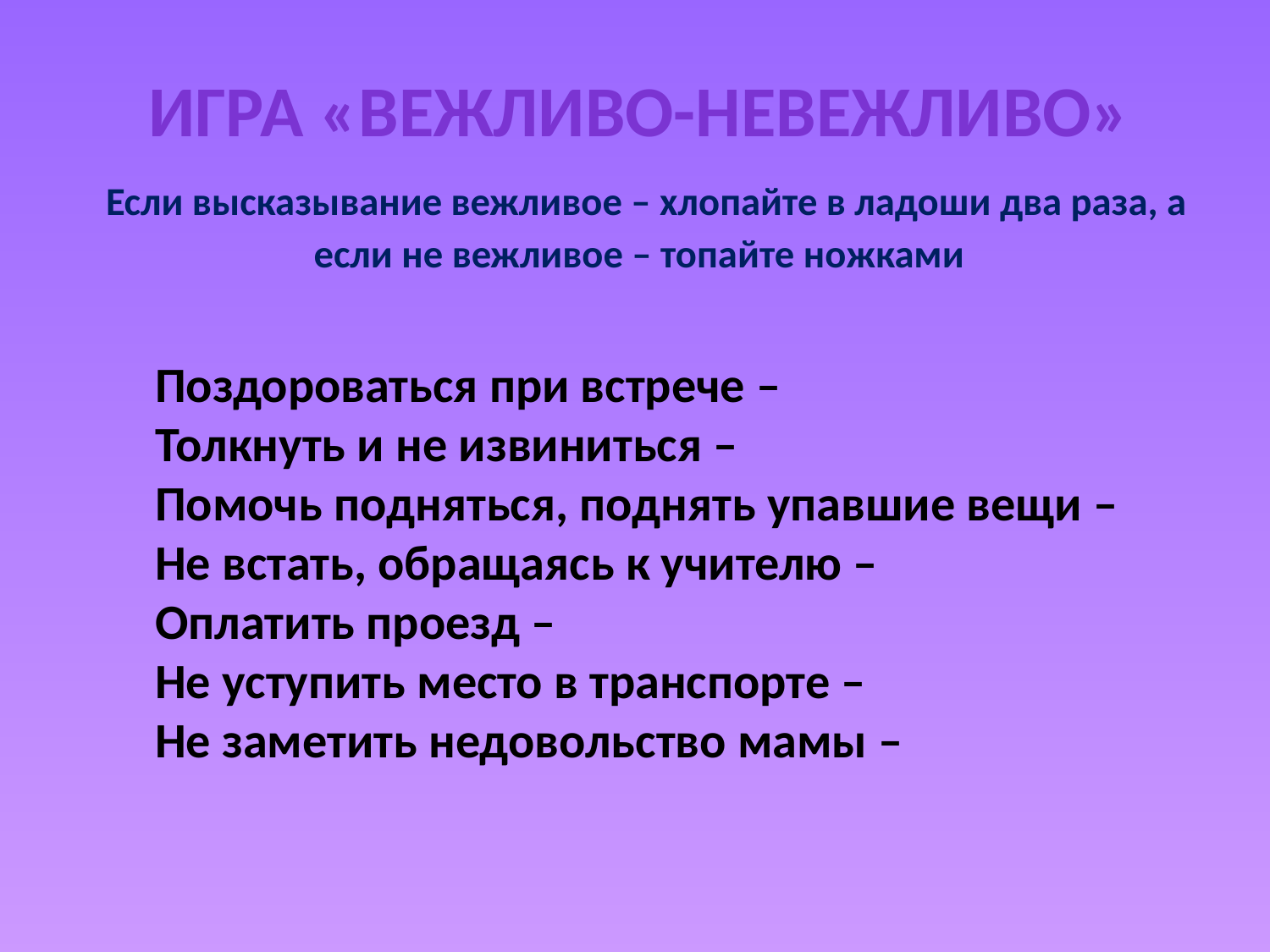

# Игра «Вежливо-невежливо» Если высказывание вежливое – хлопайте в ладоши два раза, а если не вежливое – топайте ножками
Поздороваться при встрече –
Толкнуть и не извиниться –
Помочь подняться, поднять упавшие вещи –
Не встать, обращаясь к учителю –
Оплатить проезд –
Не уступить место в транспорте –
Не заметить недовольство мамы –